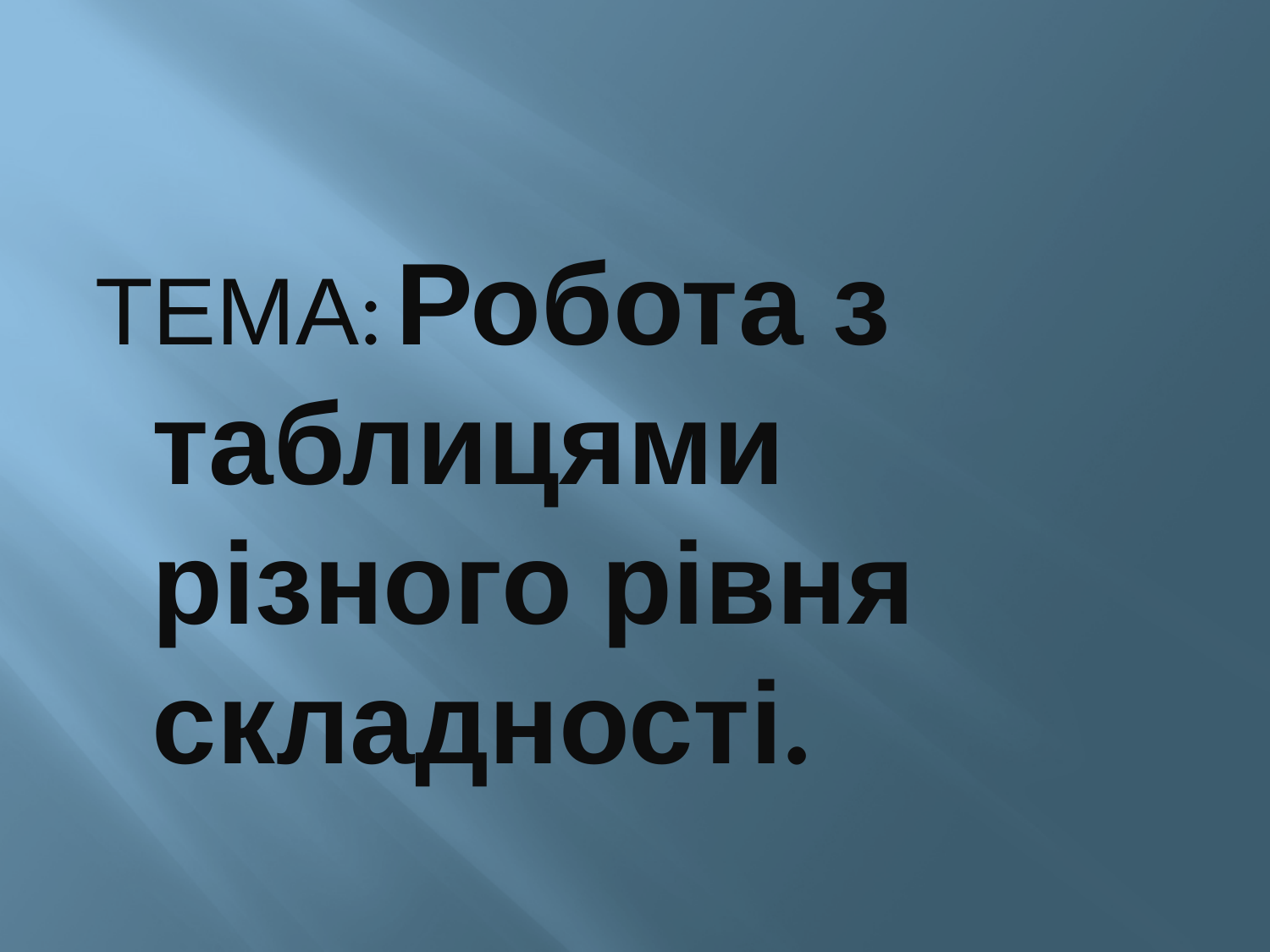

#
ТЕМА: Робота з таблицями різного рівня складності.